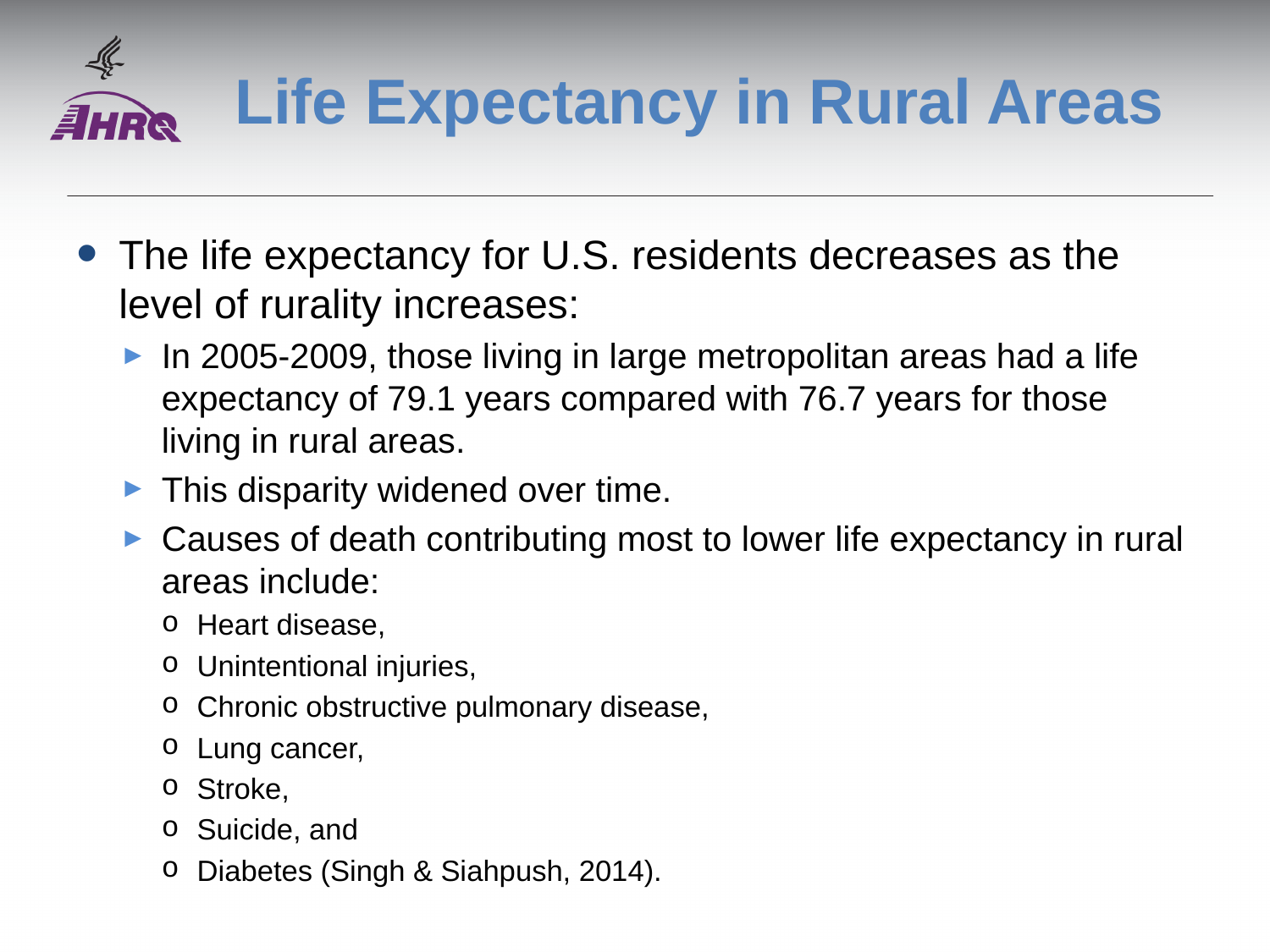

# Life Expectancy in Rural Areas
The life expectancy for U.S. residents decreases as the level of rurality increases:
In 2005-2009, those living in large metropolitan areas had a life expectancy of 79.1 years compared with 76.7 years for those living in rural areas.
This disparity widened over time.
Causes of death contributing most to lower life expectancy in rural areas include:
Heart disease,
Unintentional injuries,
Chronic obstructive pulmonary disease,
Lung cancer,
Stroke,
Suicide, and
Diabetes (Singh & Siahpush, 2014).